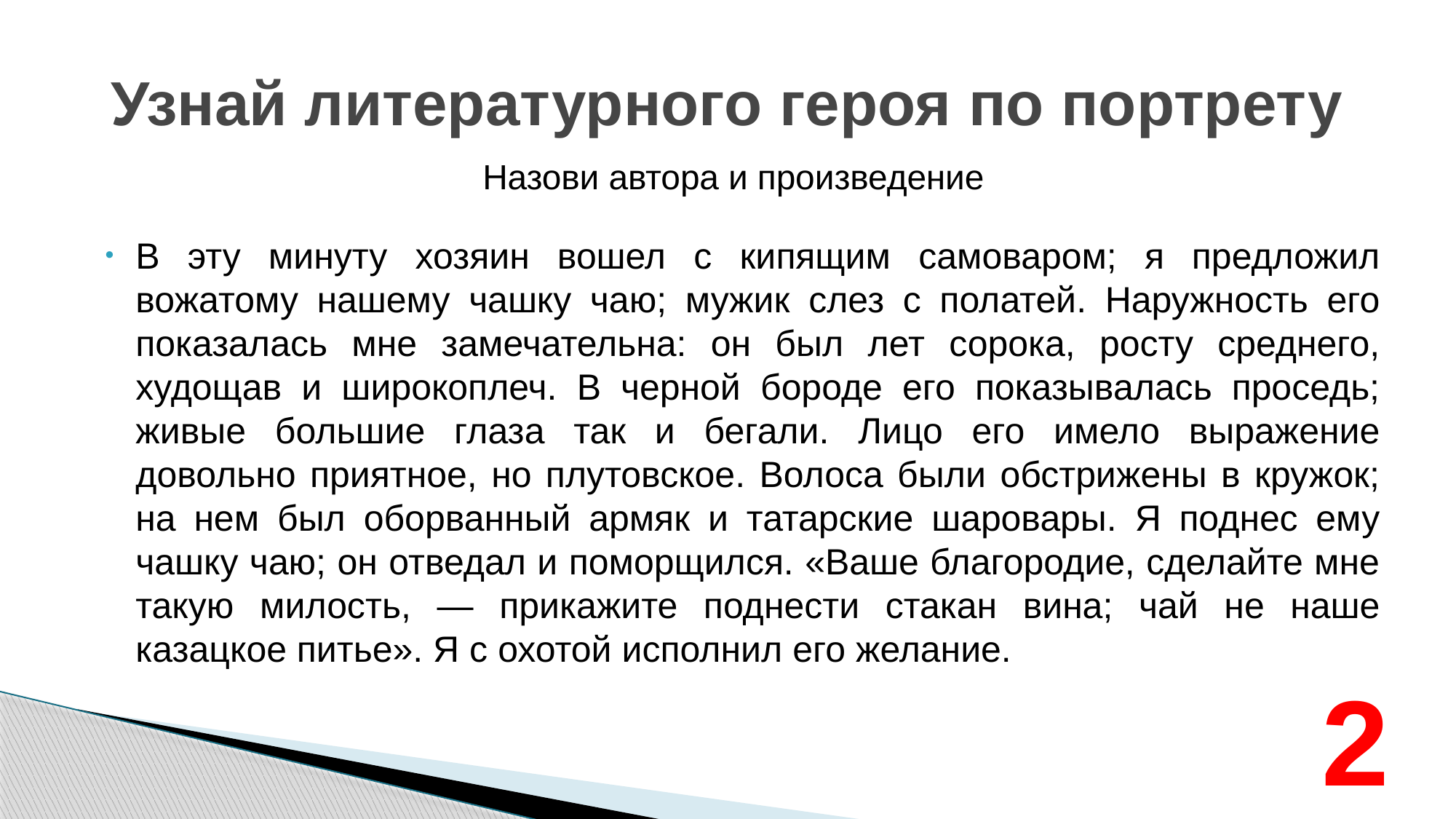

# Узнай литературного героя по портрету
Назови автора и произведение
В эту минуту хозяин вошел с кипящим самоваром; я предложил вожатому нашему чашку чаю; мужик слез с полатей. Наружность его показалась мне замечательна: он был лет сорока, росту среднего, худощав и широкоплеч. В черной бороде его показывалась проседь; живые большие глаза так и бегали. Лицо его имело выражение довольно приятное, но плутовское. Волоса были обстрижены в кружок; на нем был оборванный армяк и татарские шаровары. Я поднес ему чашку чаю; он отведал и поморщился. «Ваше благородие, сделайте мне такую милость, — прикажите поднести стакан вина; чай не наше казацкое питье». Я с охотой исполнил его желание.
2